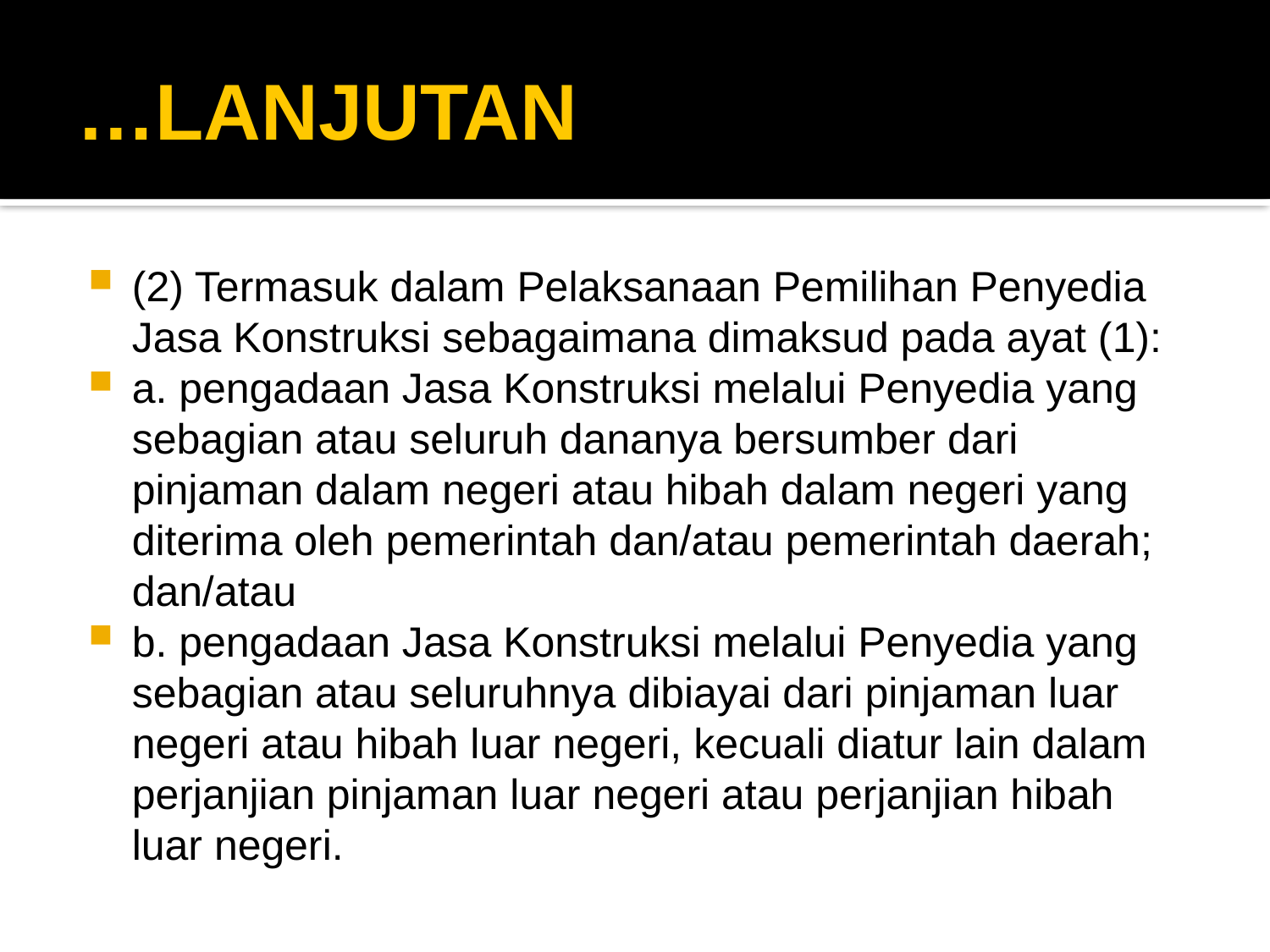

# …LANJUTAN
(2) Termasuk dalam Pelaksanaan Pemilihan Penyedia Jasa Konstruksi sebagaimana dimaksud pada ayat (1):
a. pengadaan Jasa Konstruksi melalui Penyedia yang sebagian atau seluruh dananya bersumber dari pinjaman dalam negeri atau hibah dalam negeri yang diterima oleh pemerintah dan/atau pemerintah daerah; dan/atau
b. pengadaan Jasa Konstruksi melalui Penyedia yang sebagian atau seluruhnya dibiayai dari pinjaman luar negeri atau hibah luar negeri, kecuali diatur lain dalam perjanjian pinjaman luar negeri atau perjanjian hibah luar negeri.